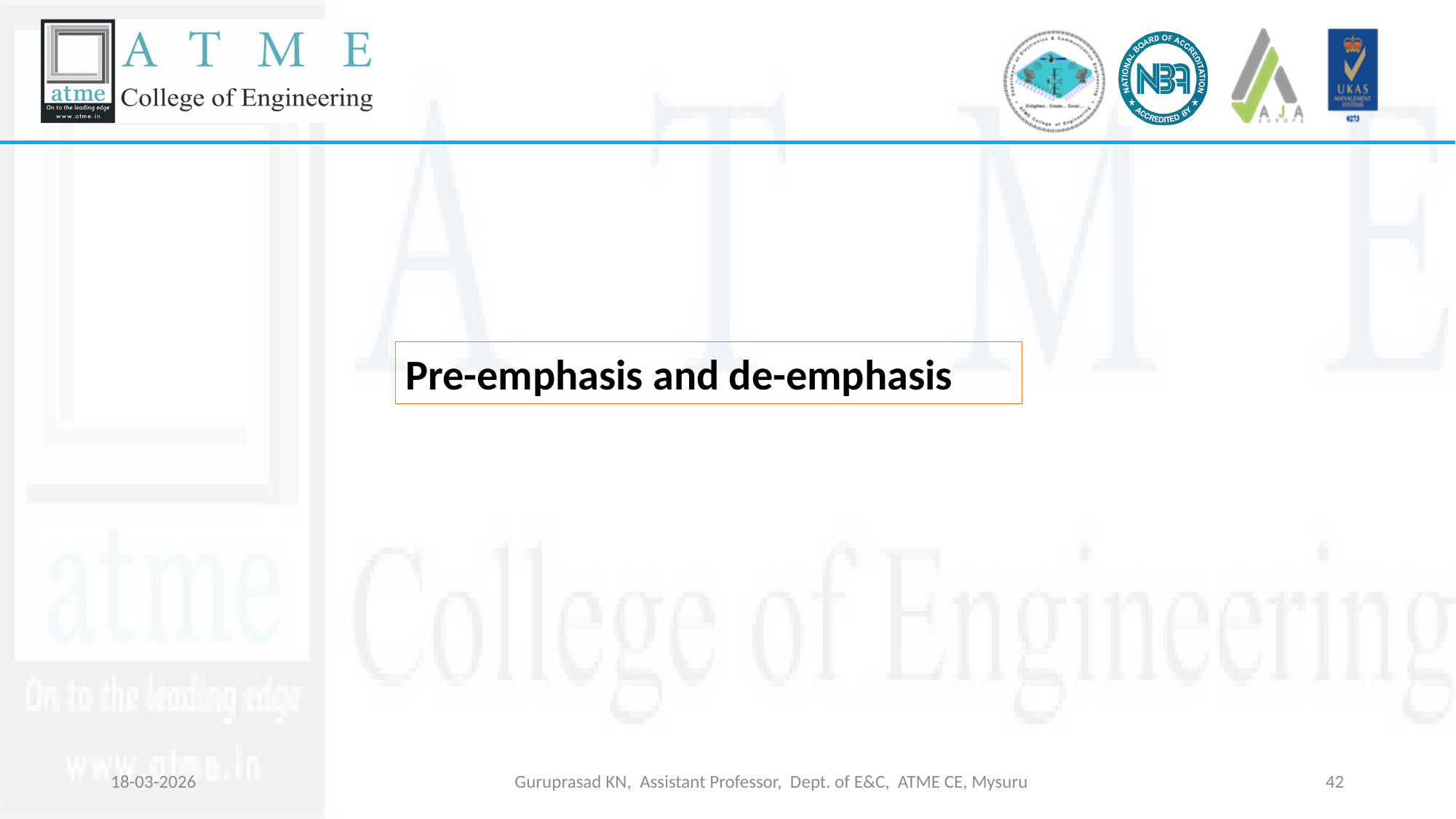

Pre-emphasis and de-emphasis
18-03-2026
Guruprasad KN,  Assistant Professor,  Dept. of E&C,  ATME CE, Mysuru
42